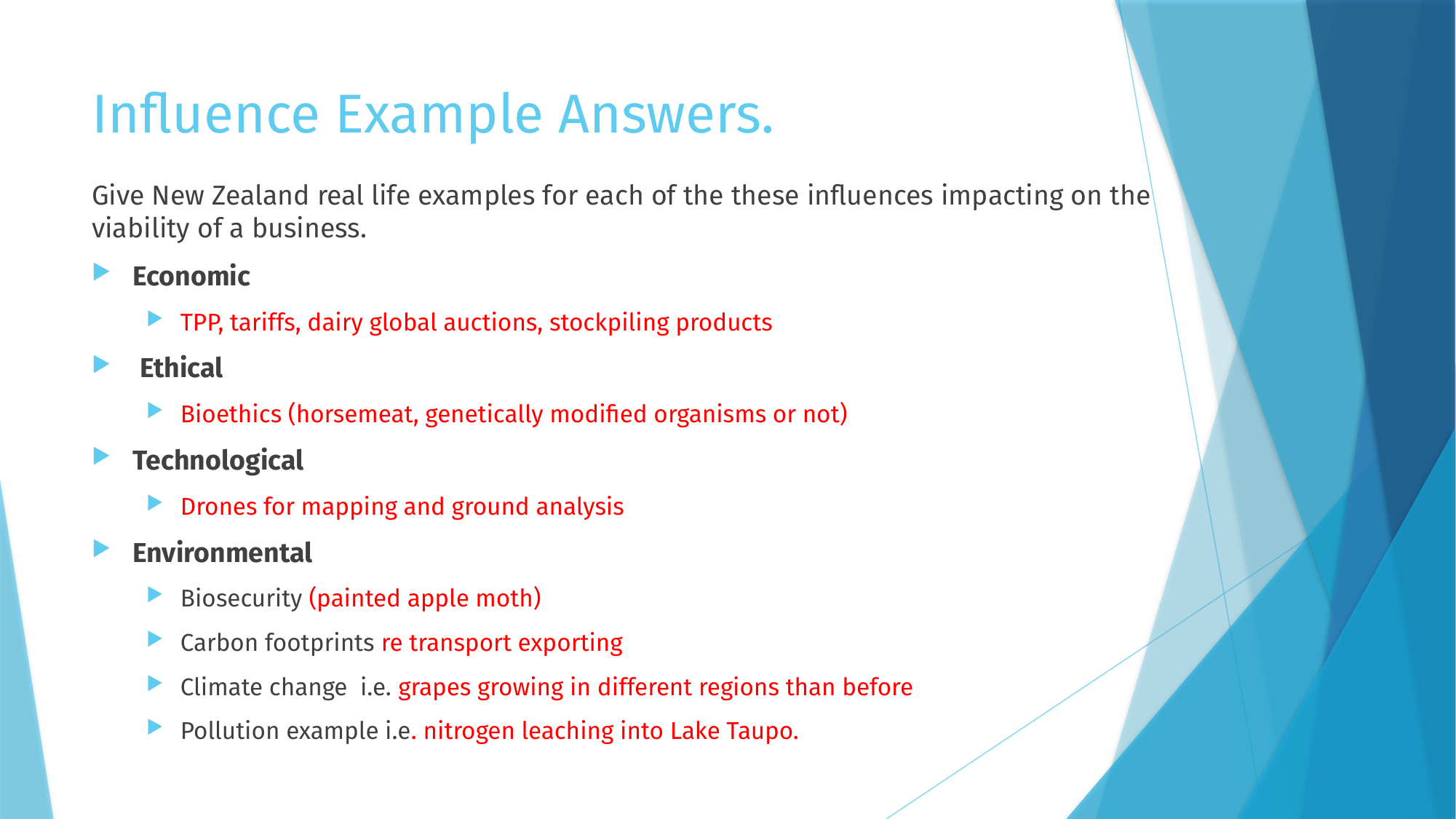

# Influence Example Answers.
Give New Zealand real life examples for each of the these influences impacting on the viability of a business.
Economic
TPP, tariffs, dairy global auctions, stockpiling products
 Ethical
Bioethics (horsemeat, genetically modified organisms or not)
Technological
Drones for mapping and ground analysis
Environmental
Biosecurity (painted apple moth)
Carbon footprints re transport exporting
Climate change  i.e. grapes growing in different regions than before
Pollution example i.e. nitrogen leaching into Lake Taupo.